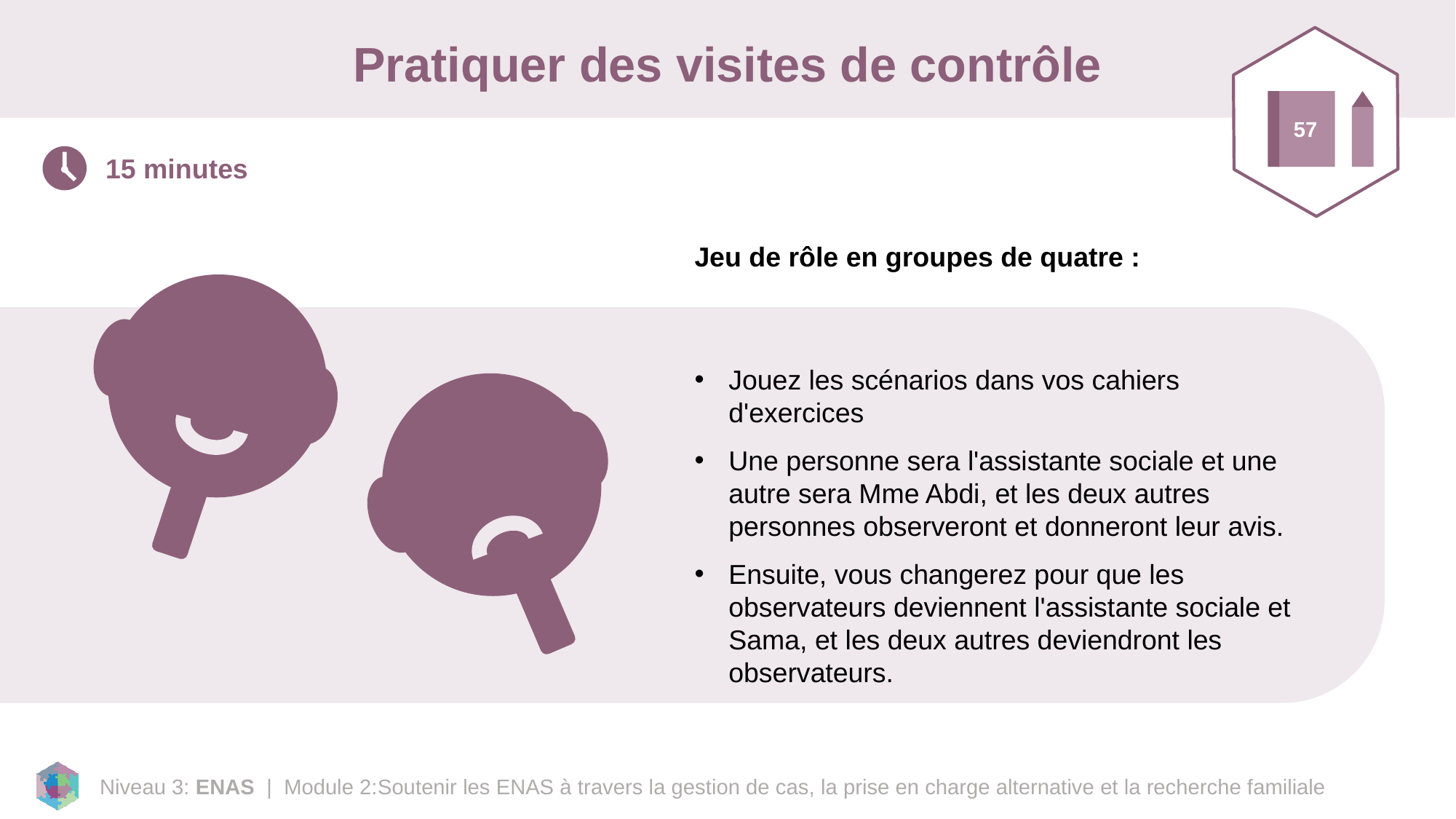

# Pratiquer des visites de contrôle

57

15 minutes

Jeu de rôle en groupes de quatre :

Jouez les scénarios dans vos cahiers d'exercices
Une personne sera l'assistante sociale et une autre sera Mme Abdi, et les deux autres personnes observeront et donneront leur avis.
Ensuite, vous changerez pour que les observateurs deviennent l'assistante sociale et Sama, et les deux autres deviendront les observateurs.